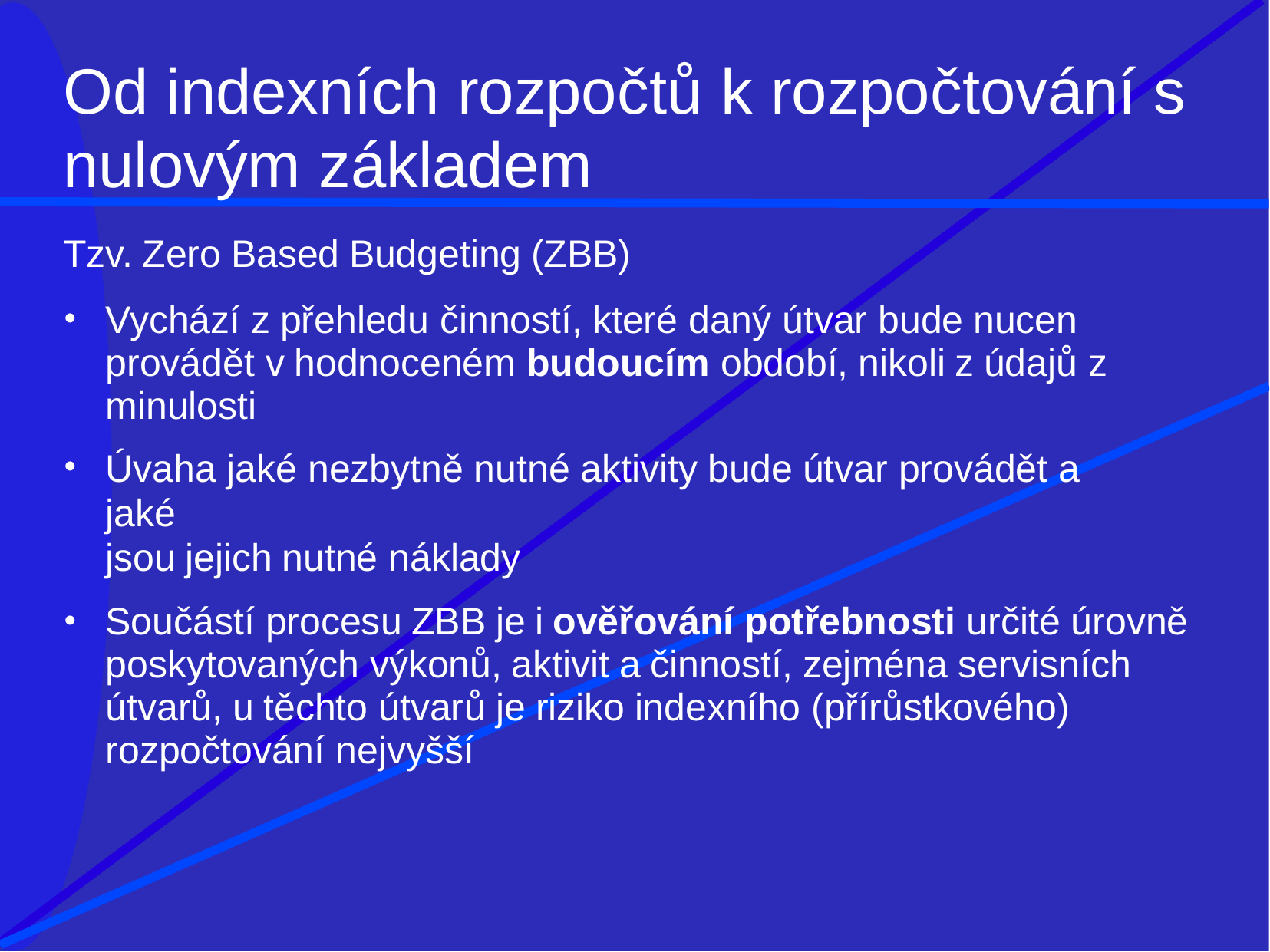

# Od indexních rozpočtů k rozpočtování s
nulovým základem
Tzv. Zero Based Budgeting (ZBB)
Vychází z přehledu činností, které daný útvar bude nucen provádět v hodnoceném budoucím období, nikoli z údajů z minulosti
Úvaha jaké nezbytně nutné aktivity bude útvar provádět a jaké
jsou jejich nutné náklady
Součástí procesu ZBB je i ověřování potřebnosti určité úrovně poskytovaných výkonů, aktivit a činností, zejména servisních útvarů, u těchto útvarů je riziko indexního (přírůstkového) rozpočtování nejvyšší